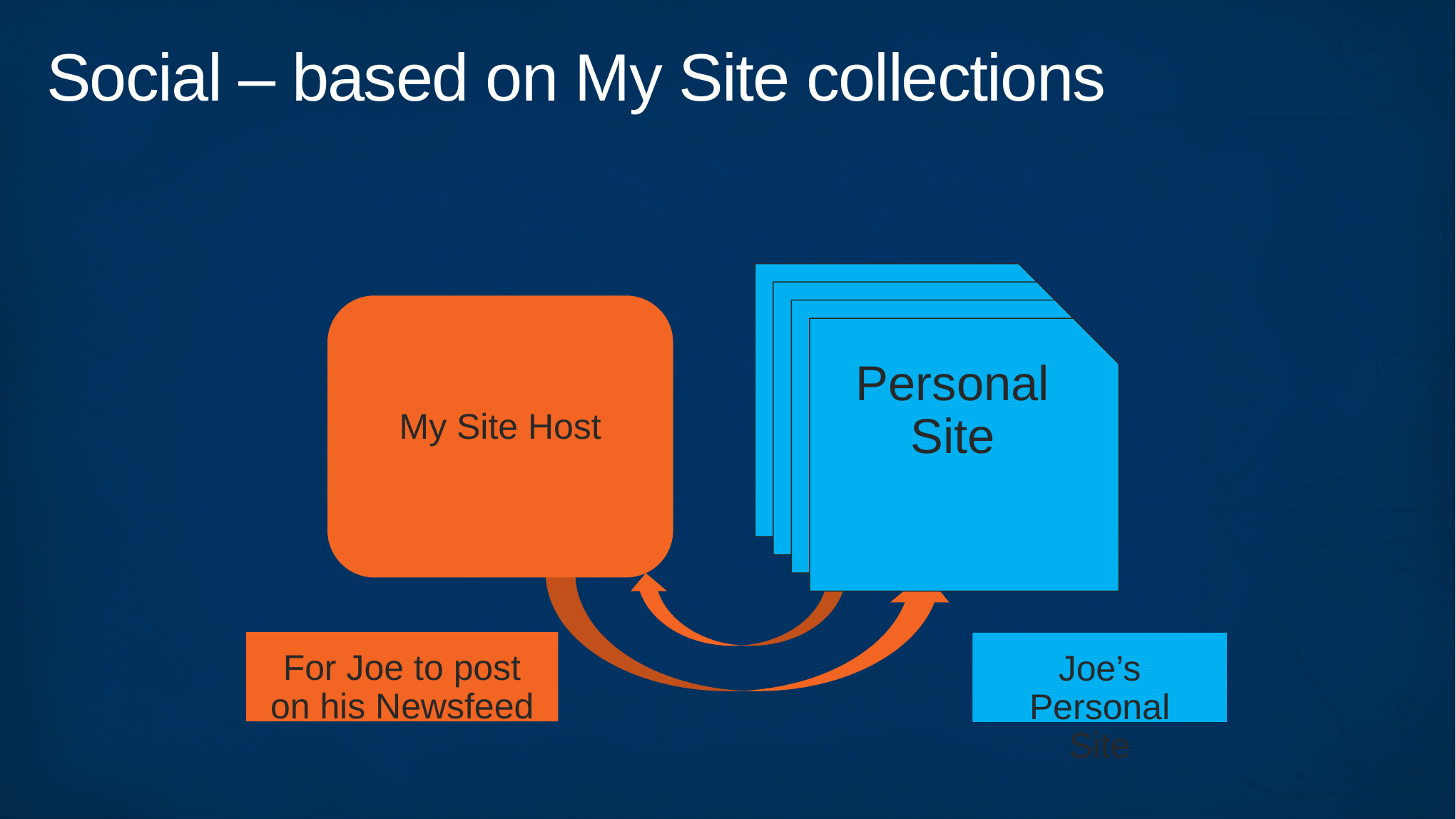

# Social – based on My Site collections
Personal Site
Personal Site

My Site Host
Personal Site
Personal Site

For Joe to post on his Newsfeed
Joe’s Personal Site